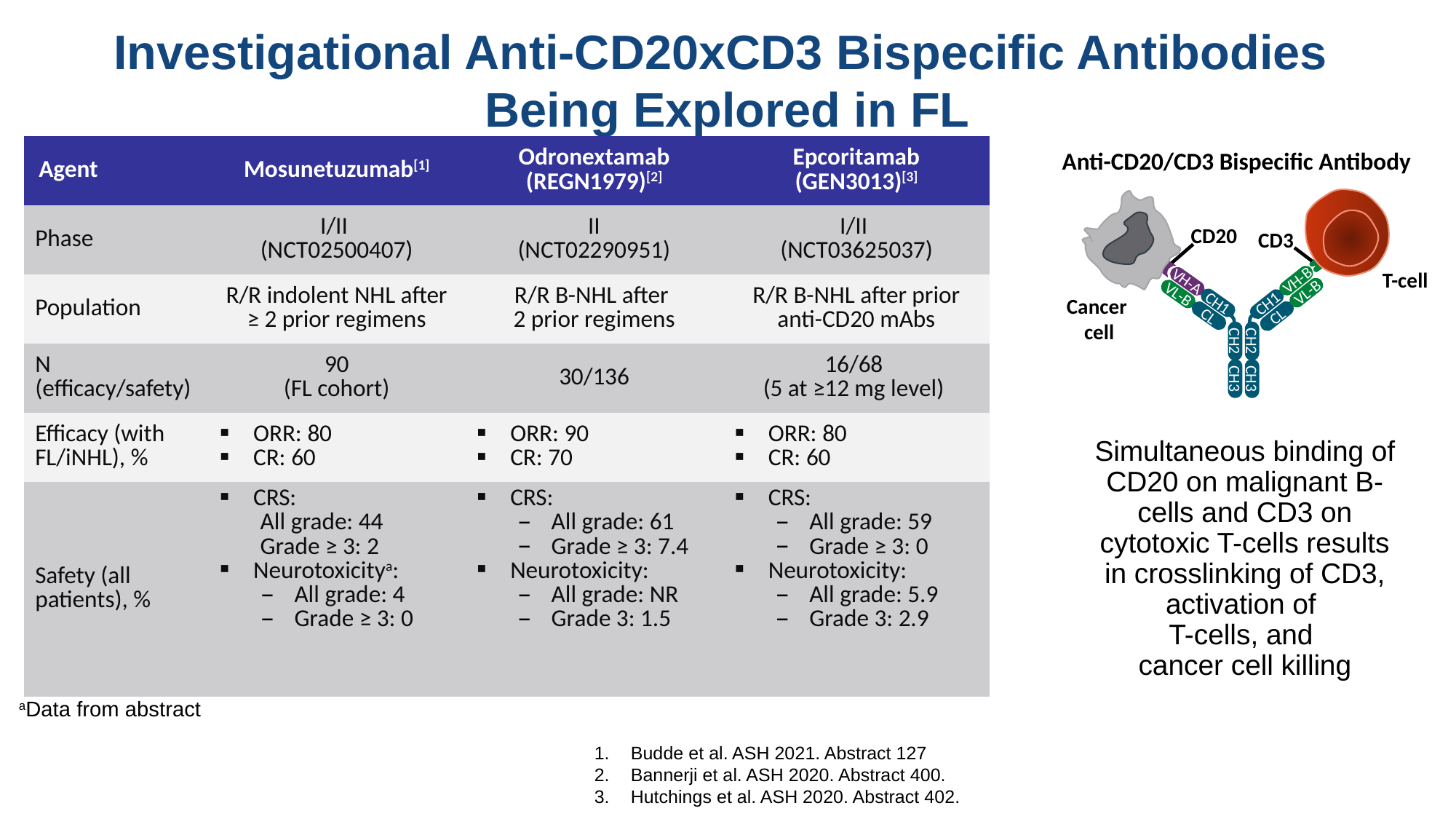

# Investigational Anti-CD20xCD3 Bispecific Antibodies Being Explored in FL
| Agent | Mosunetuzumab[1] | Odronextamab (REGN1979)[2] | Epcoritamab (GEN3013)[3] |
| --- | --- | --- | --- |
| Phase | I/II (NCT02500407) | II (NCT02290951) | I/II (NCT03625037) |
| Population | R/R indolent NHL after ≥ 2 prior regimens | R/R B-NHL after 2 prior regimens | R/R B-NHL after prior anti-CD20 mAbs |
| N (efficacy/safety) | 90 (FL cohort) | 30/136 | 16/68 (5 at ≥12 mg level) |
| Efficacy (with FL/iNHL), % | ORR: 80 CR: 60 | ORR: 90 CR: 70 | ORR: 80 CR: 60 |
| Safety (all patients), % | CRS: All grade: 44 Grade ≥ 3: 2 Neurotoxicitya: All grade: 4 Grade ≥ 3: 0 | CRS: All grade: 61 Grade ≥ 3: 7.4 Neurotoxicity: All grade: NR Grade 3: 1.5 | CRS: All grade: 59 Grade ≥ 3: 0 Neurotoxicity: All grade: 5.9 Grade 3: 2.9 |
Anti-CD20/CD3 Bispecific Antibody

CD20
CD3
VH-A

CH1

T-cell
VL-B

CL

VH-B

VL-B

CH1

CL

Cancer
cell

CH2

CH2

CH3

CH3

Simultaneous binding of CD20 on malignant B-cells and CD3 on cytotoxic T-cells results in crosslinking of CD3, activation of
T-cells, and
cancer cell killing
aData from abstract
Budde et al. ASH 2021. Abstract 127
Bannerji et al. ASH 2020. Abstract 400.
Hutchings et al. ASH 2020. Abstract 402.